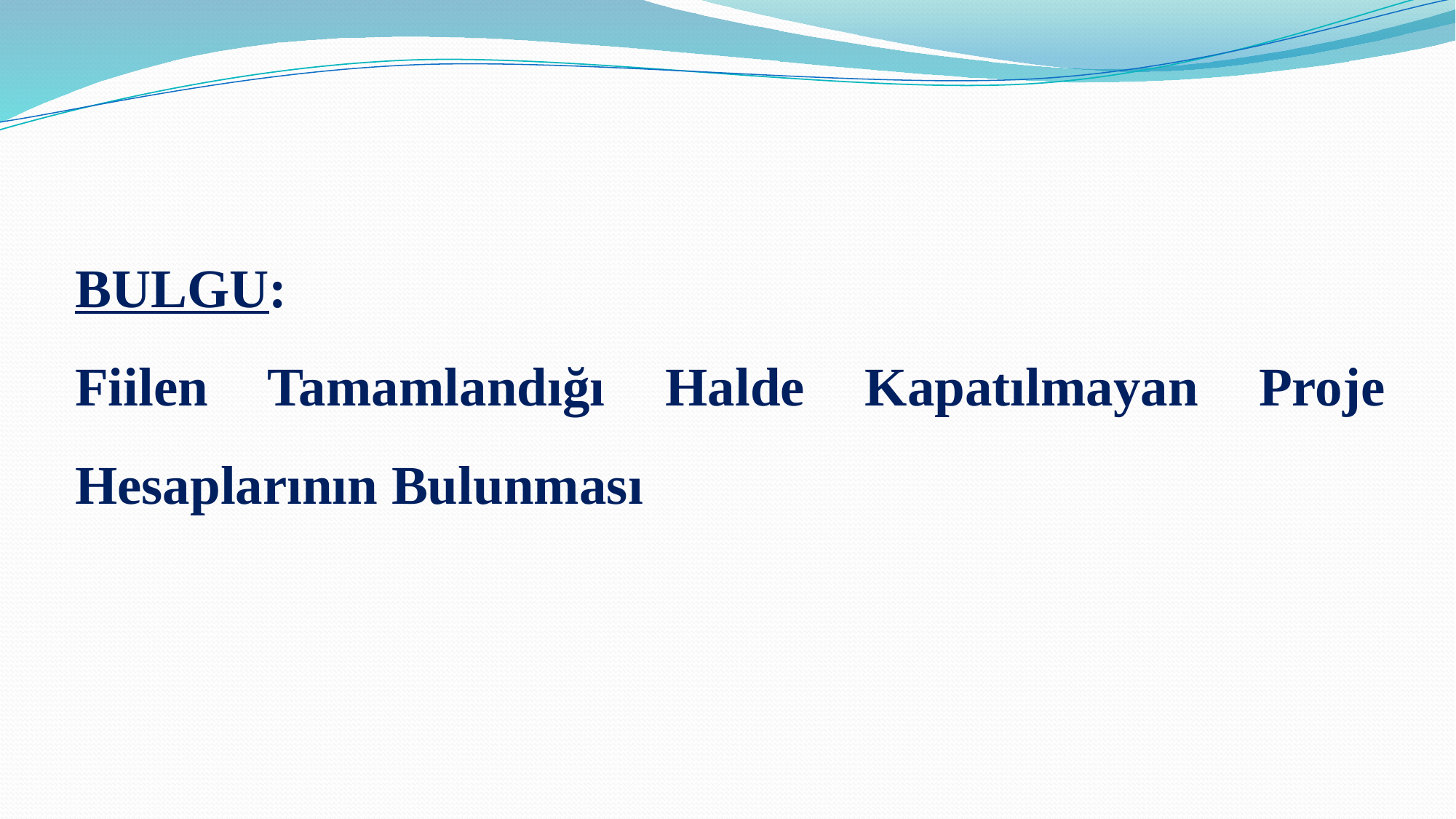

BULGU:
Fiilen Tamamlandığı Halde Kapatılmayan Proje Hesaplarının Bulunması